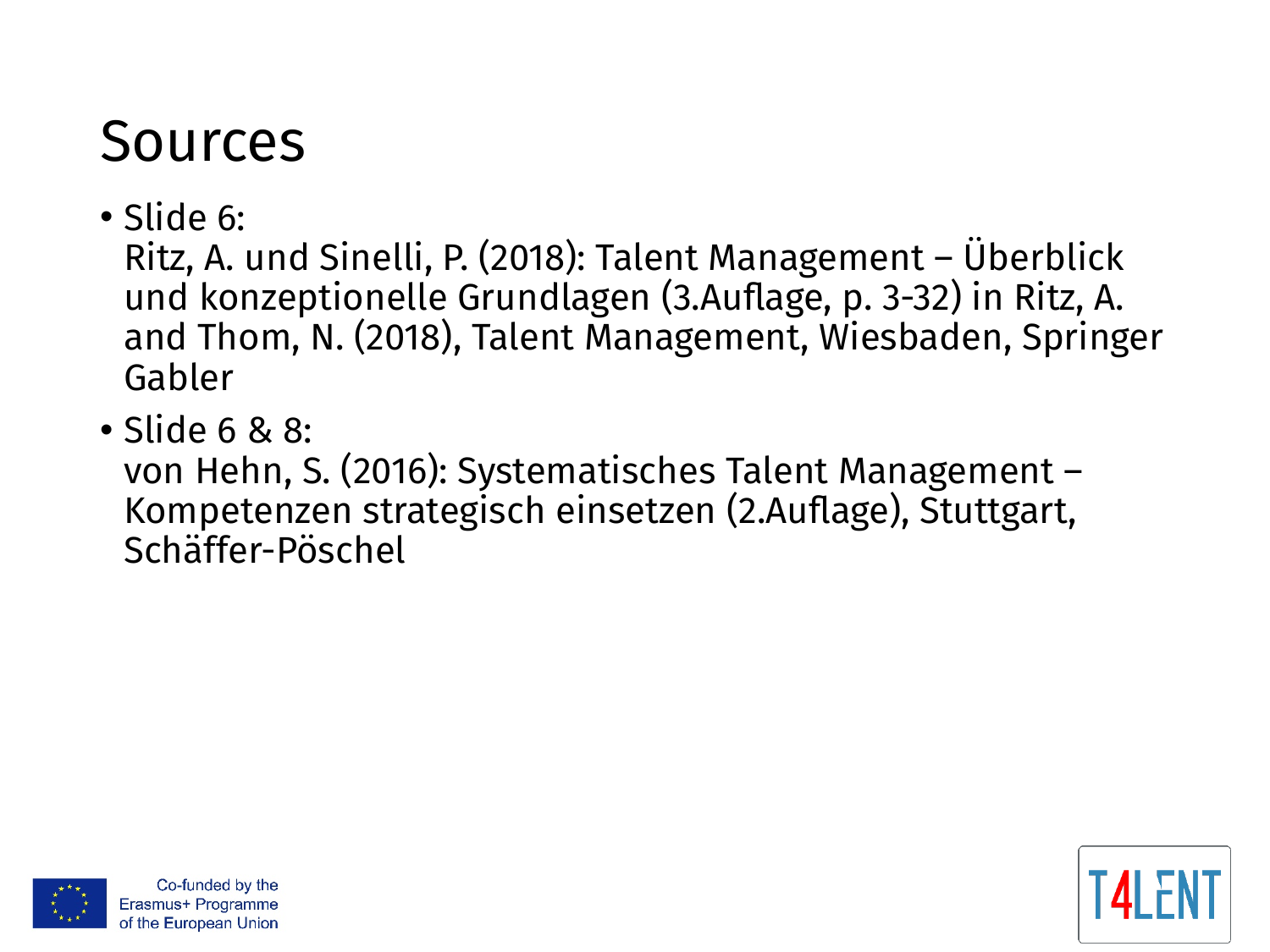

# Sources
Slide 6:
Ritz, A. und Sinelli, P. (2018): Talent Management – Überblick und konzeptionelle Grundlagen (3.Auflage, p. 3-32) in Ritz, A. and Thom, N. (2018), Talent Management, Wiesbaden, Springer Gabler
Slide 6 & 8:
von Hehn, S. (2016): Systematisches Talent Management – Kompetenzen strategisch einsetzen (2.Auflage), Stuttgart, Schäffer-Pöschel